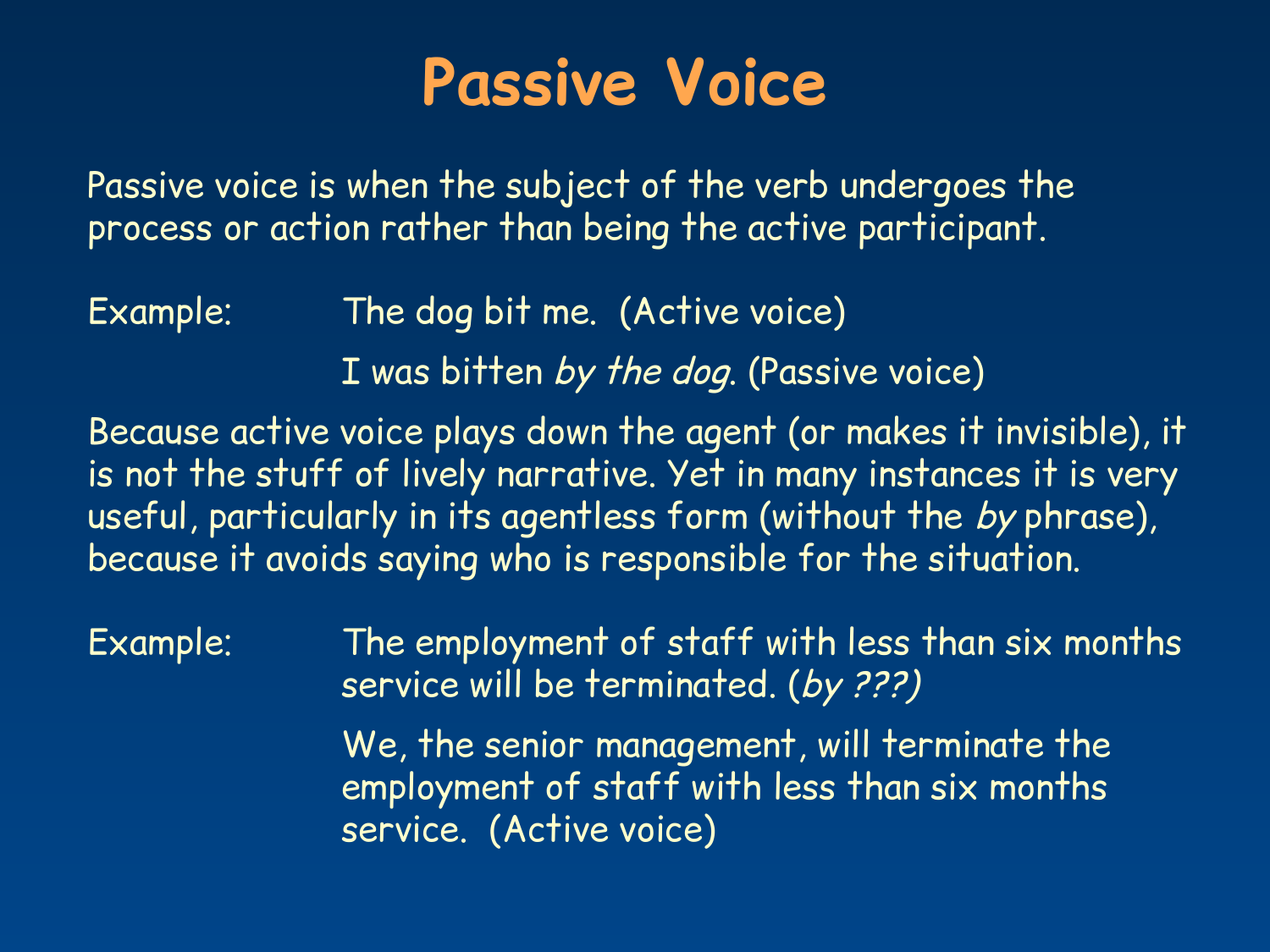

Passive Voice
Passive voice is when the subject of the verb undergoes the process or action rather than being the active participant.

Example:  	The dog bit me.  (Active voice)
		I was bitten by the dog. (Passive voice)
Because active voice plays down the agent (or makes it invisible), it is not the stuff of lively narrative. Yet in many instances it is very useful, particularly in its agentless form (without the by phrase), because it avoids saying who is responsible for the situation.

Example:	The employment of staff with less than six months 		service will be terminated. (by ???)
		We, the senior management, will terminate the 		employment of staff with less than six months 		service.  (Active voice)